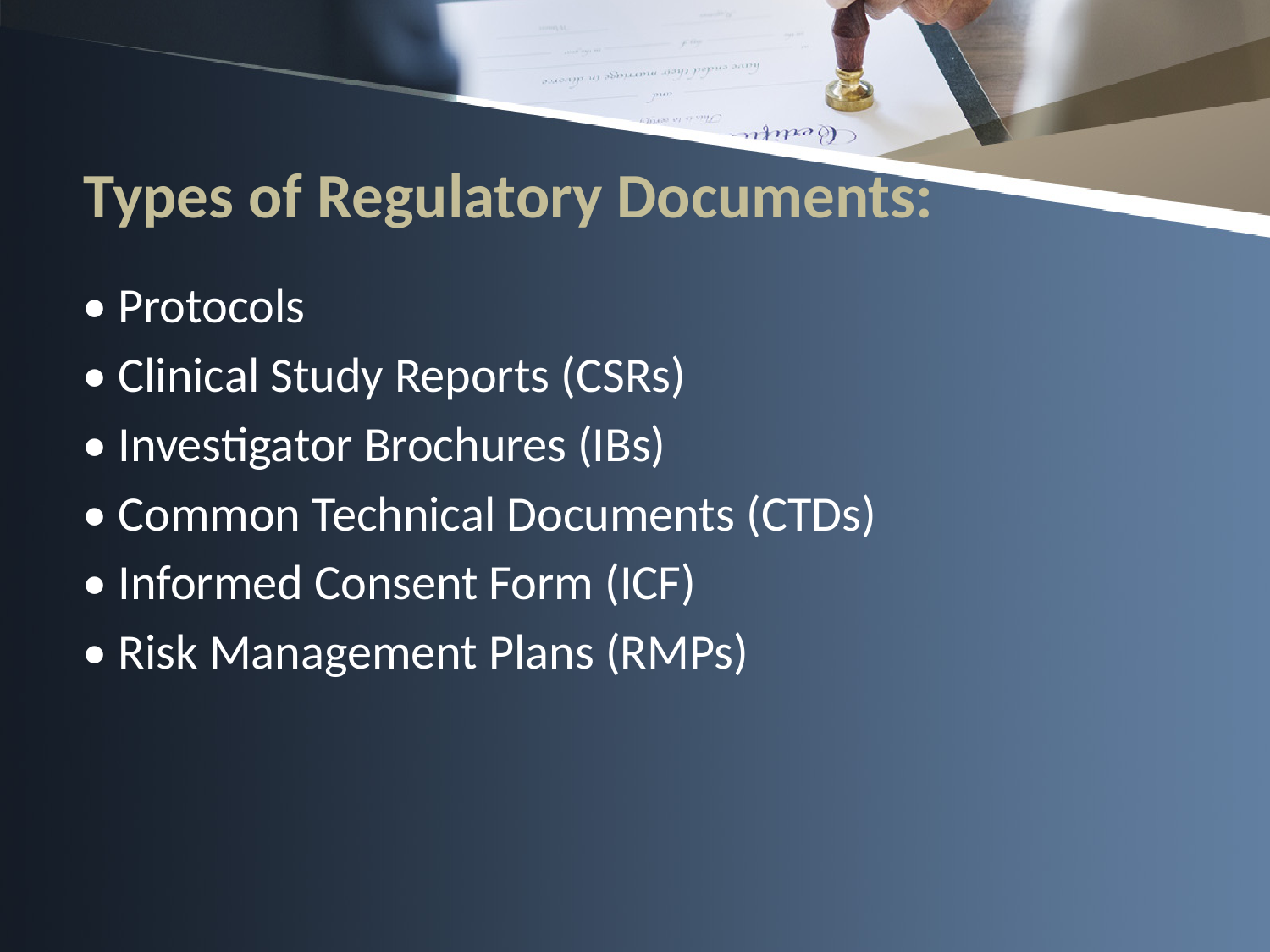

# Types of Regulatory Documents:
• Protocols
• Clinical Study Reports (CSRs)
• Investigator Brochures (IBs)
• Common Technical Documents (CTDs)
• Informed Consent Form (ICF)
• Risk Management Plans (RMPs)